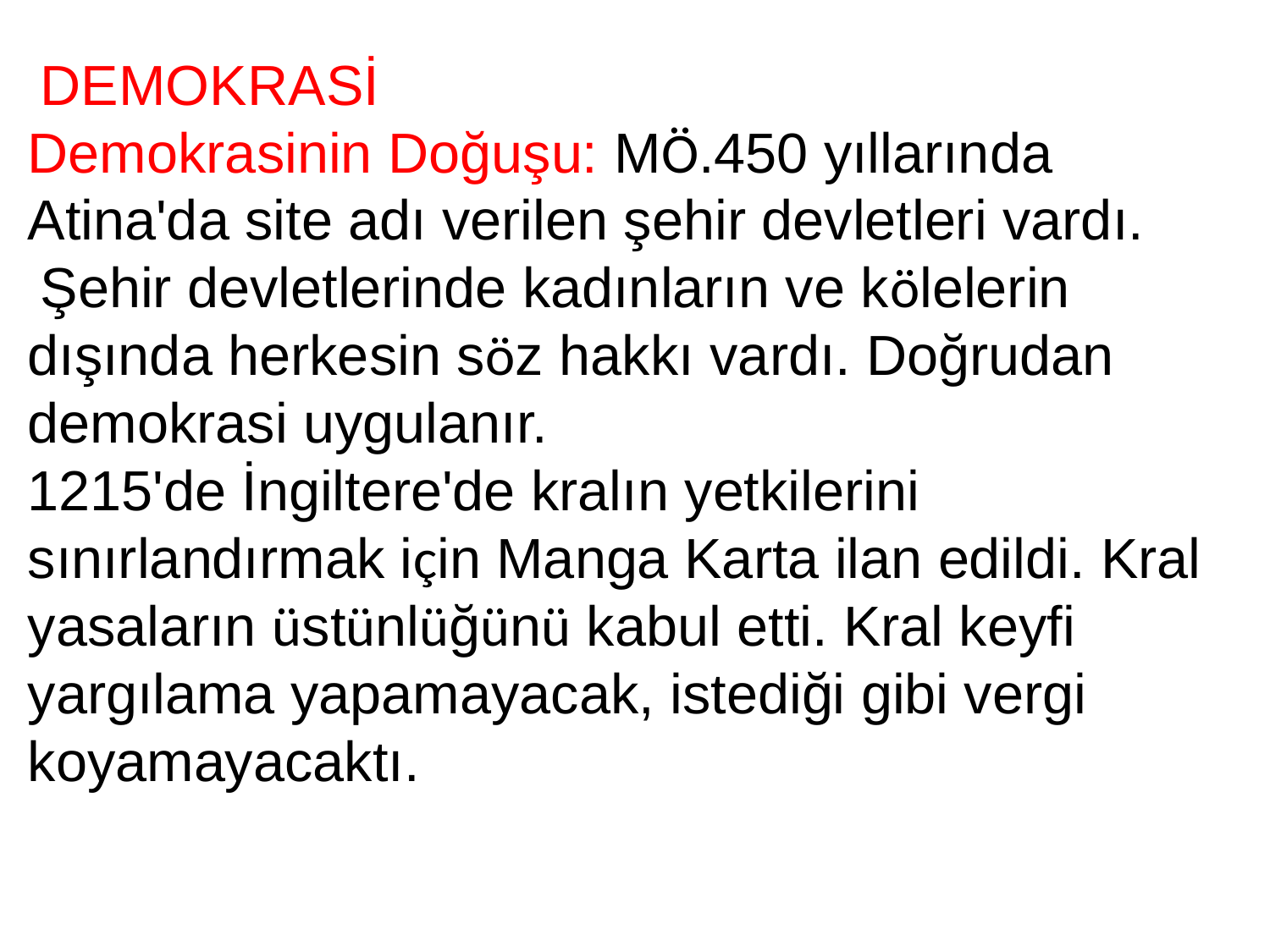

DEMOKRASİ
Demokrasinin Doğuşu: MÖ.450 yıllarında Atina'da site adı verilen şehir devletleri vardı.  Şehir devletlerinde kadınların ve kölelerin dışında herkesin söz hakkı vardı. Doğrudan demokrasi uygulanır.
1215'de İngiltere'de kralın yetkilerini sınırlandırmak için Manga Karta ilan edildi. Kral yasaların üstünlüğünü kabul etti. Kral keyfi yargılama yapamayacak, istediği gibi vergi koyamayacaktı.